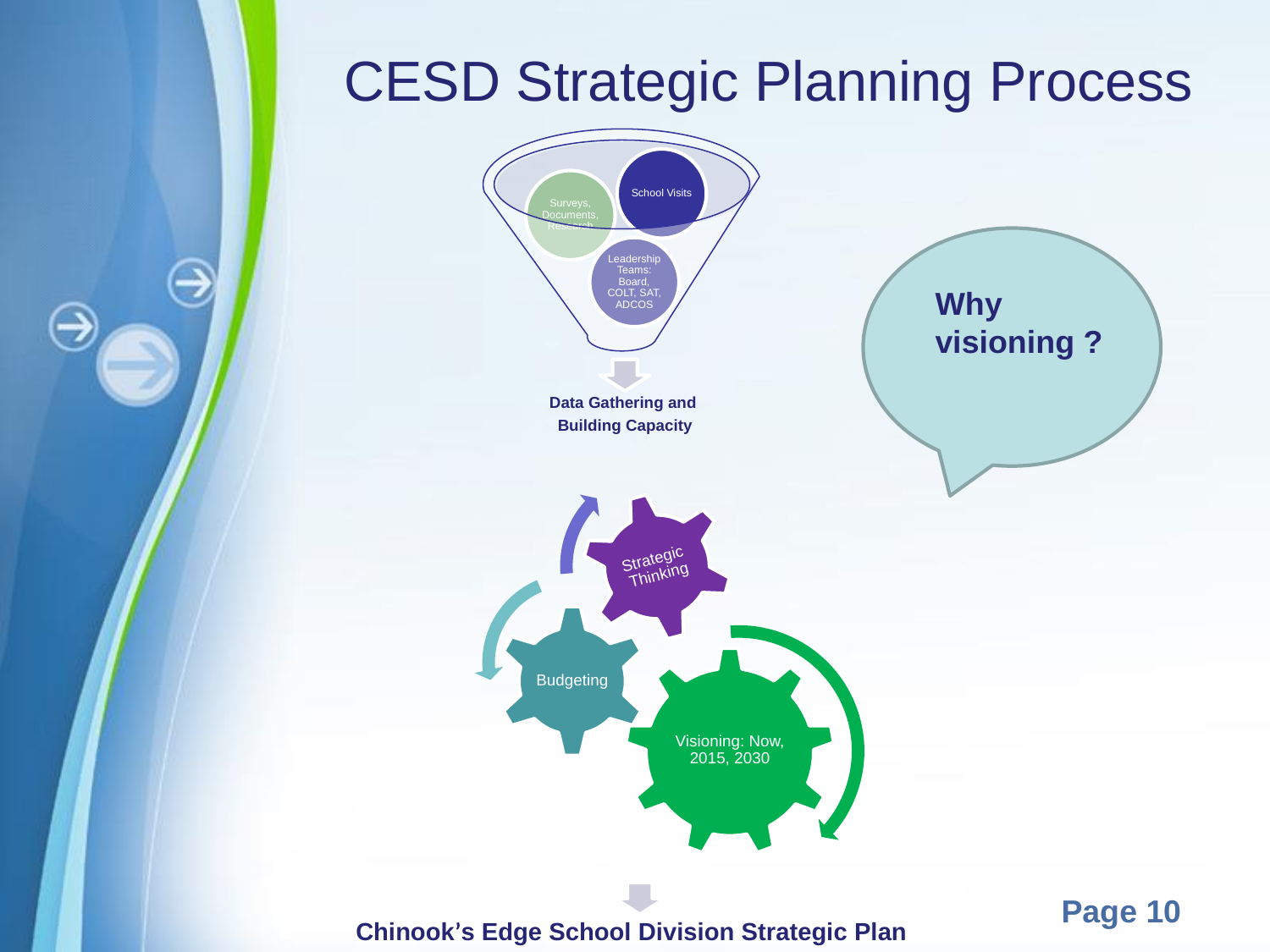

# CESD Strategic Planning Process
Data Gathering and
Building Capacity
Leadership Teams: Board, COLT, SAT, ADCOS
Surveys, Documents, Research
School Visits

Why visioning ?

Visioning: Now, 2015, 2030
Budgeting
Strategic  Thinking

Chinook’s Edge School Division Strategic Plan